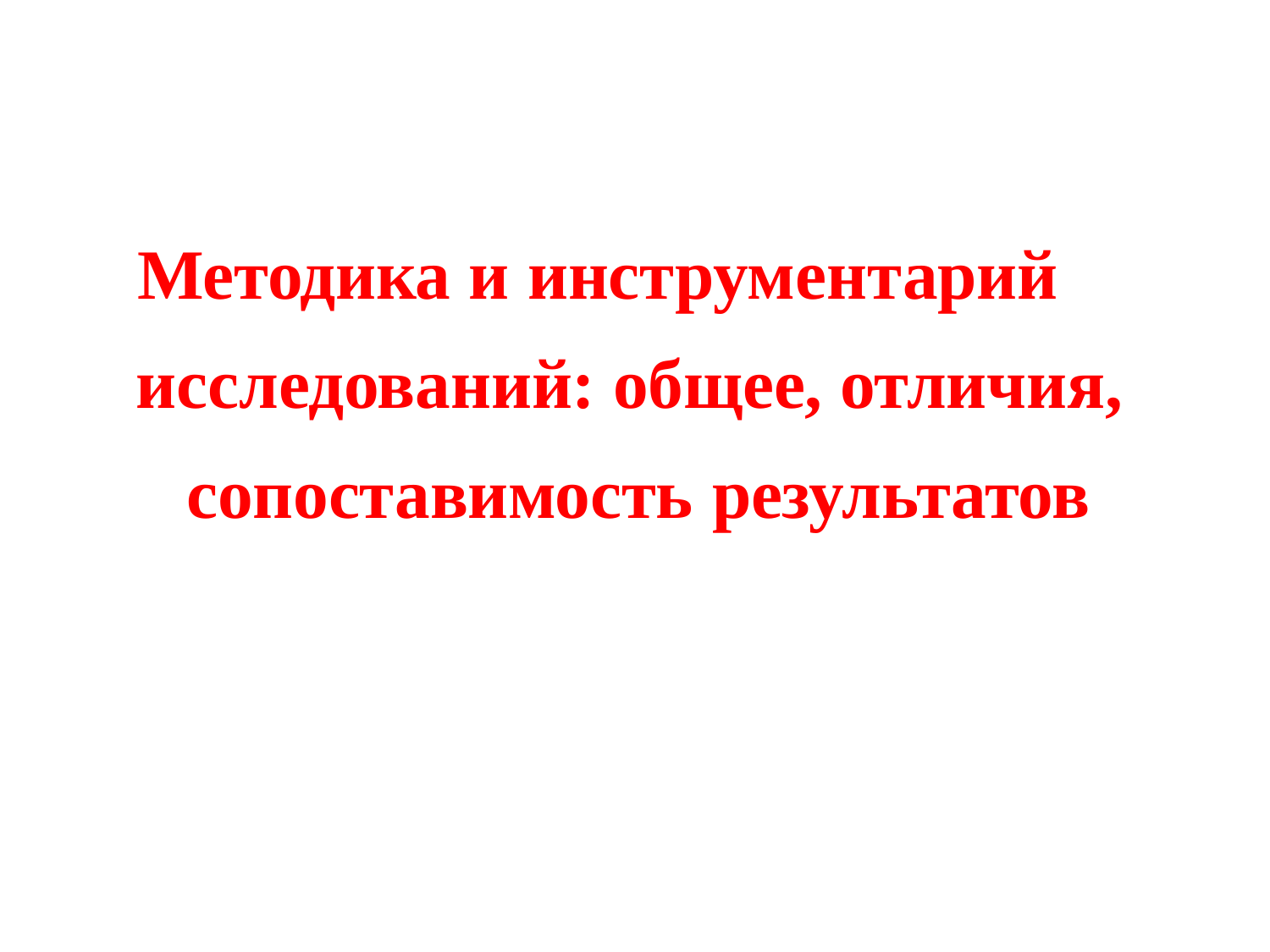

# Методика и инструментарий
исследований: общее, отличия,  сопоставимость результатов